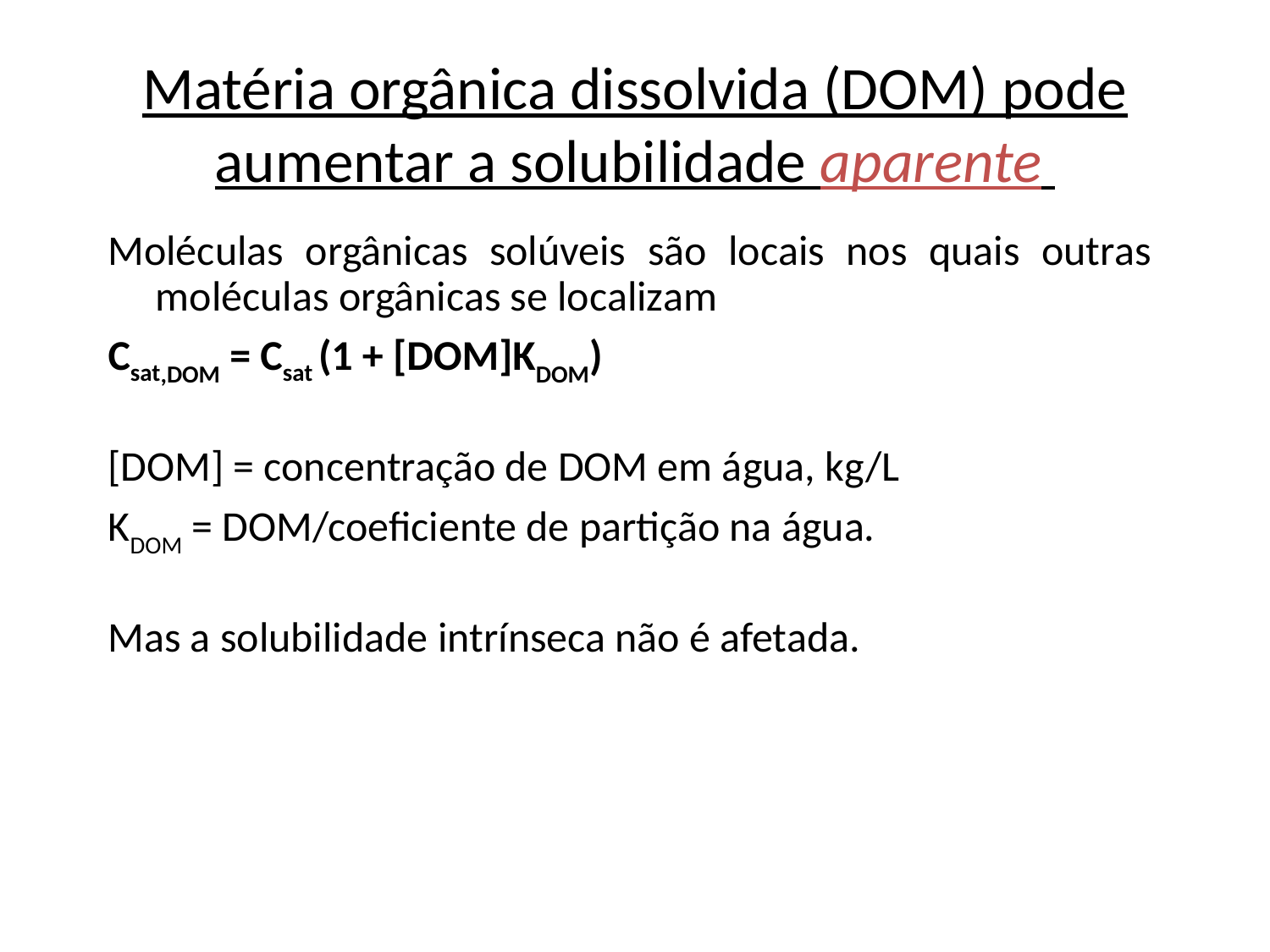

# Matéria orgânica dissolvida (DOM) pode aumentar a solubilidade aparente
Moléculas orgânicas solúveis são locais nos quais outras moléculas orgânicas se localizam
Csat,DOM = Csat (1 + [DOM]KDOM)

[DOM] = concentração de DOM em água, kg/L
KDOM = DOM/coeficiente de partição na água.

Mas a solubilidade intrínseca não é afetada.